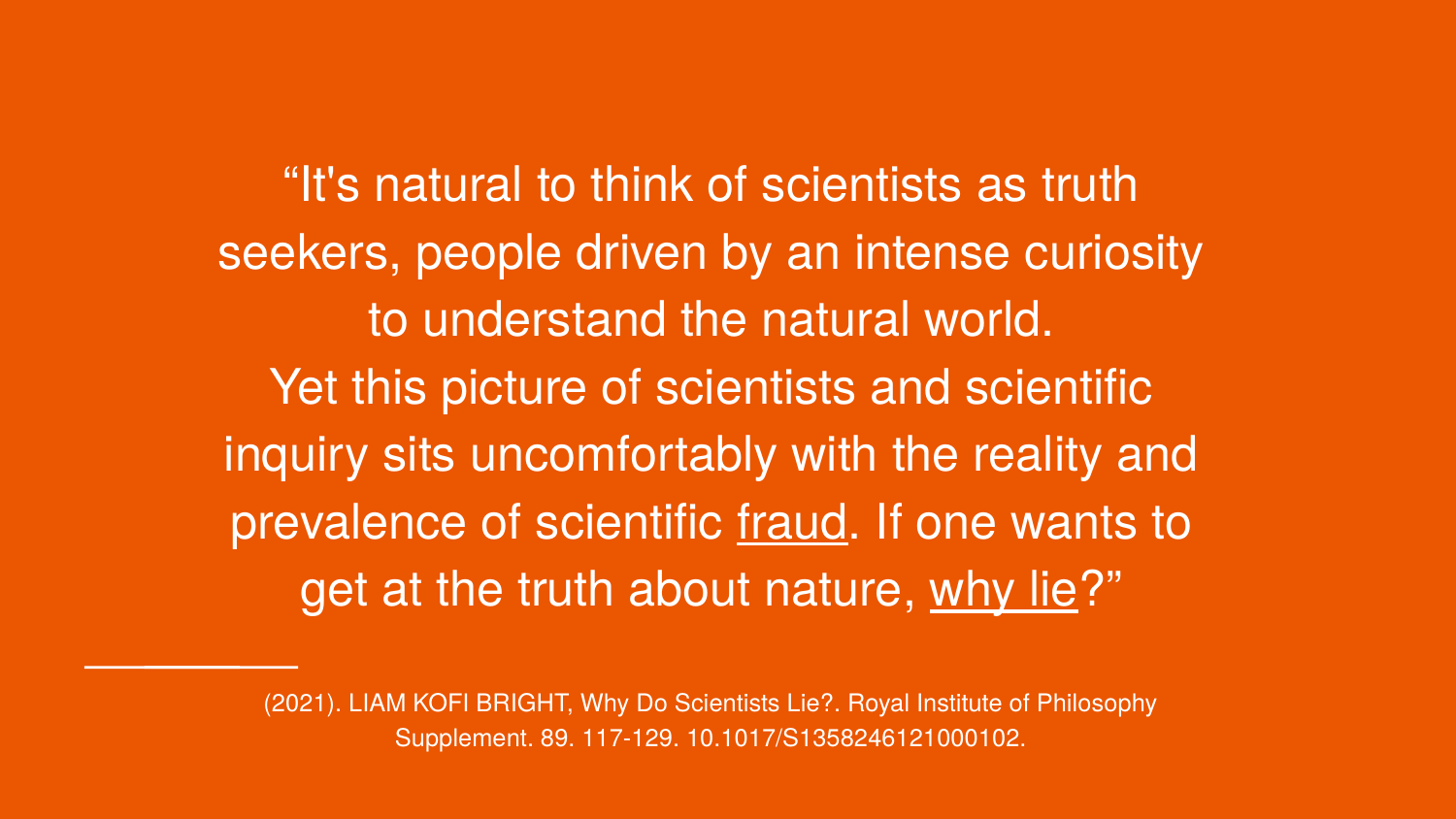

# “It's natural to think of scientists as truth seekers, people driven by an intense curiosity to understand the natural world.
Yet this picture of scientists and scientific inquiry sits uncomfortably with the reality and prevalence of scientific fraud. If one wants to get at the truth about nature, why lie?”

(2021). LIAM KOFI BRIGHT, Why Do Scientists Lie?. Royal Institute of Philosophy Supplement. 89. 117-129. 10.1017/S1358246121000102.